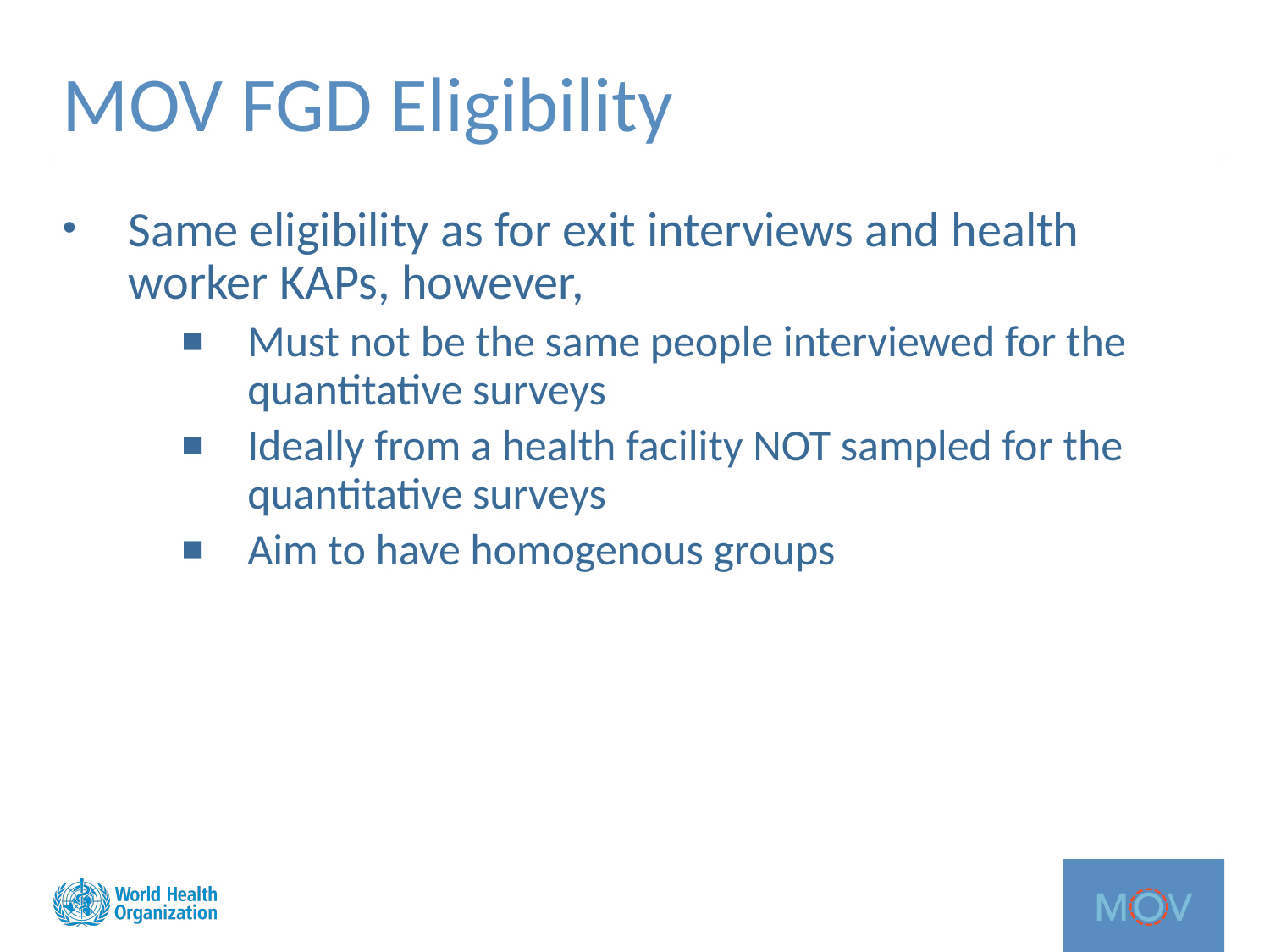

# MOV FGD Eligibility
Same eligibility as for exit interviews and health worker KAPs, however,
Must not be the same people interviewed for the quantitative surveys
Ideally from a health facility NOT sampled for the quantitative surveys
Aim to have homogenous groups